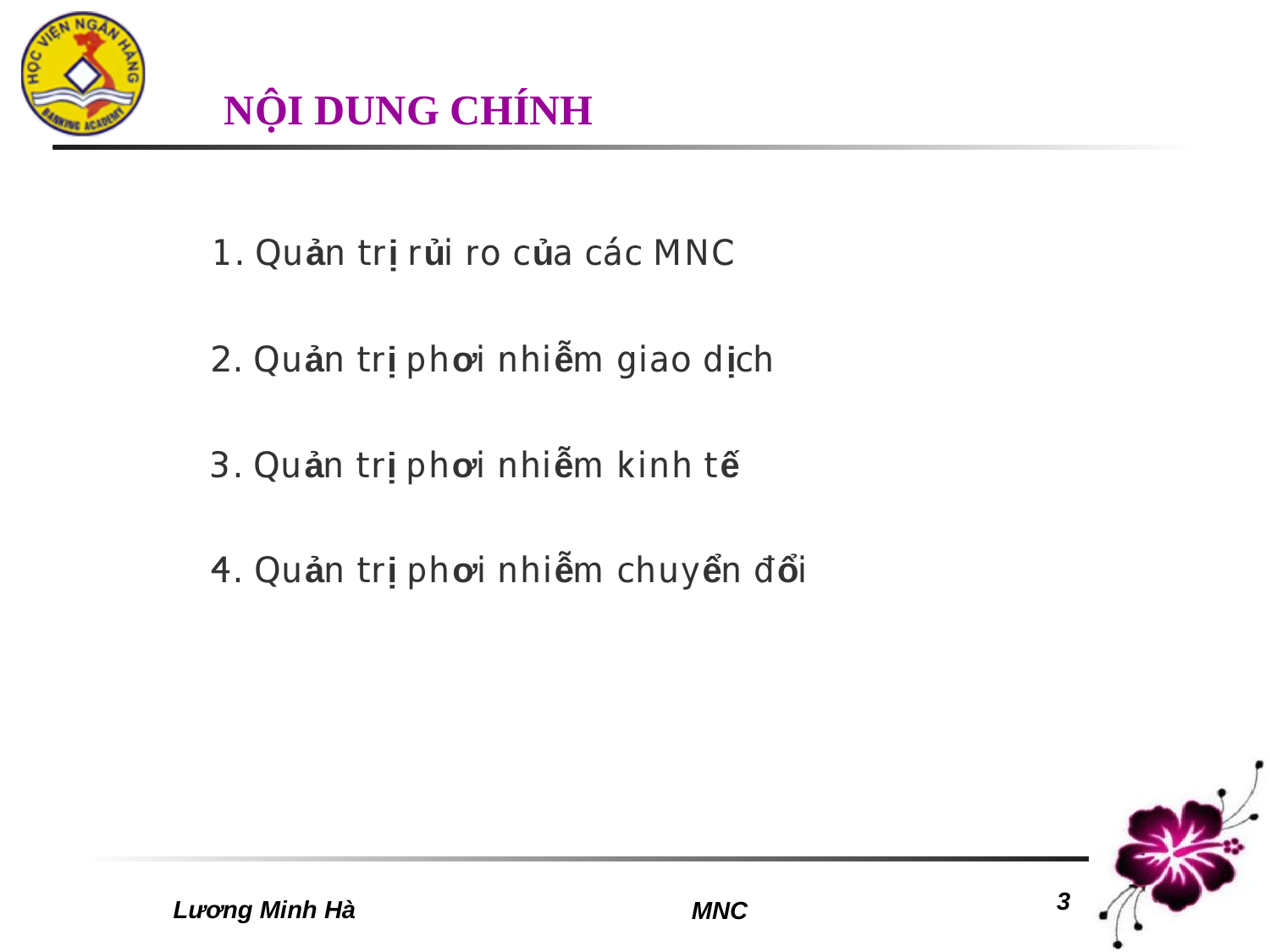

# NỘI DUNG CHÍNH
1. Quản trị rủi ro của các MNC
2. Quản trị phơi nhiễm giao dịch
3. Quản trị phơi nhiễm kinh tế
4. Quản trị phơi nhiễm chuyển đổi
Lương Minh Hà